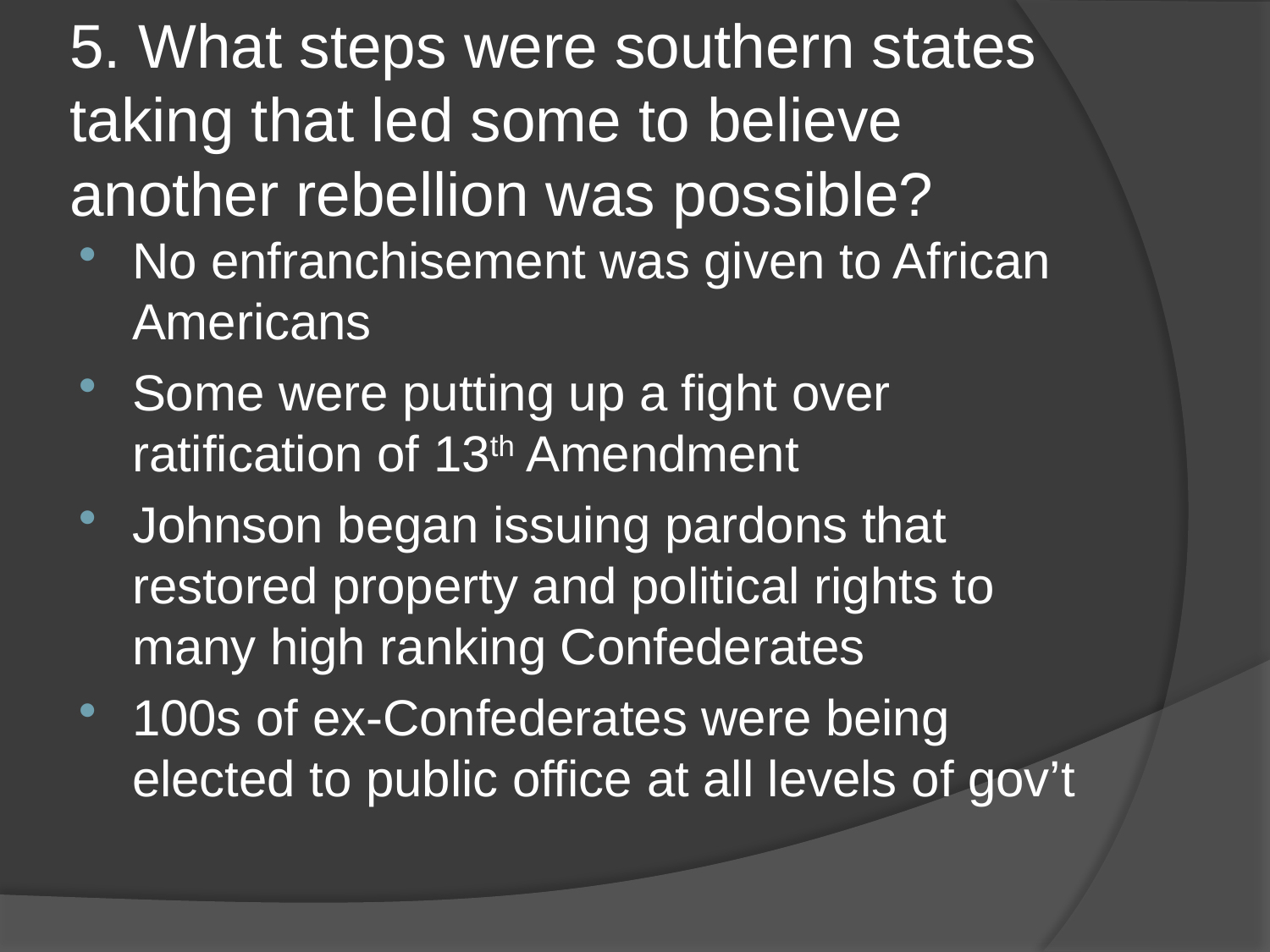

# 5. What steps were southern states taking that led some to believe another rebellion was possible?
No enfranchisement was given to African Americans
Some were putting up a fight over ratification of 13th Amendment
Johnson began issuing pardons that restored property and political rights to many high ranking Confederates
100s of ex-Confederates were being elected to public office at all levels of gov’t